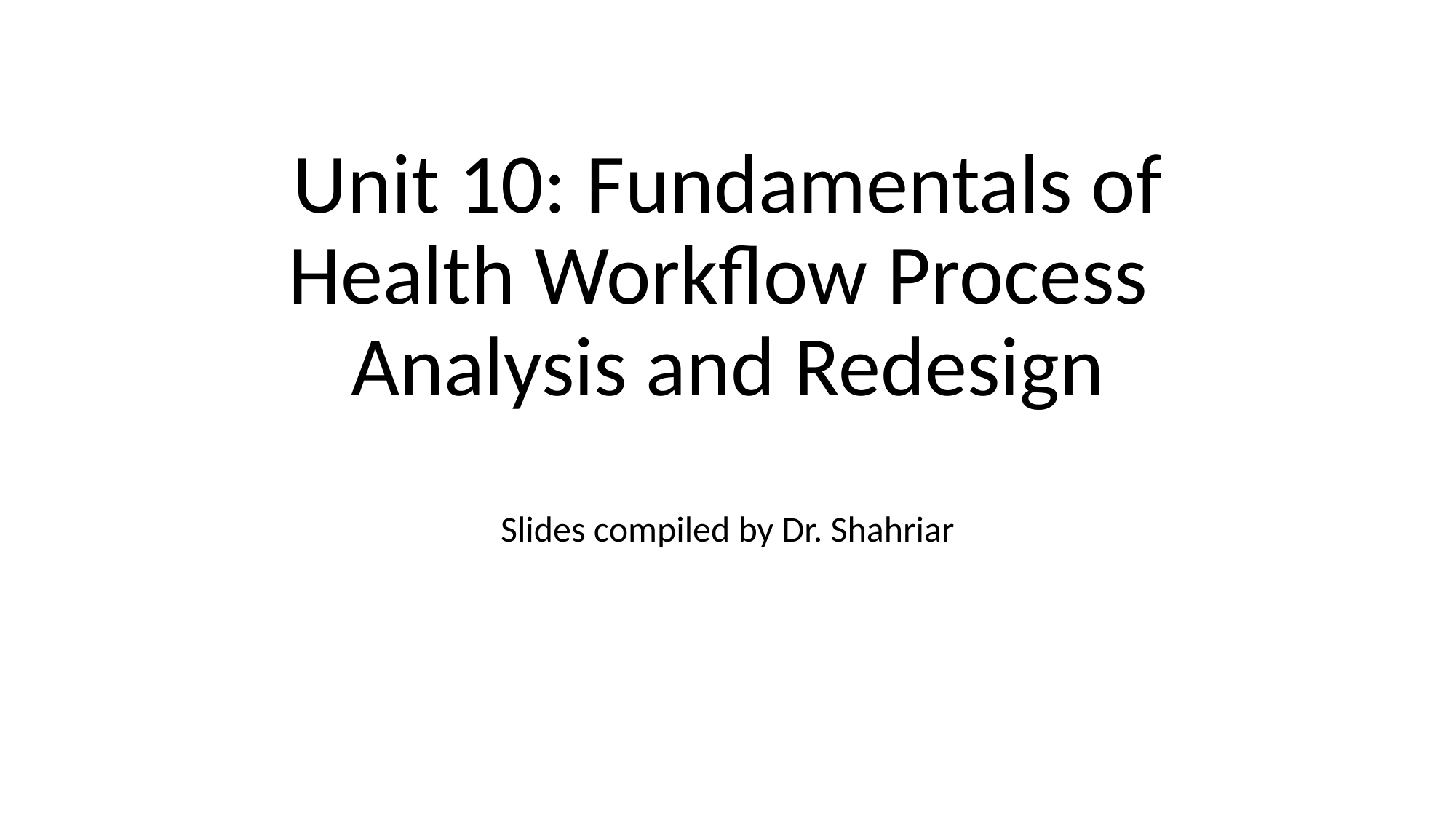

# Unit 10: Fundamentals of Health Workflow Process Analysis and Redesign
Slides compiled by Dr. Shahriar